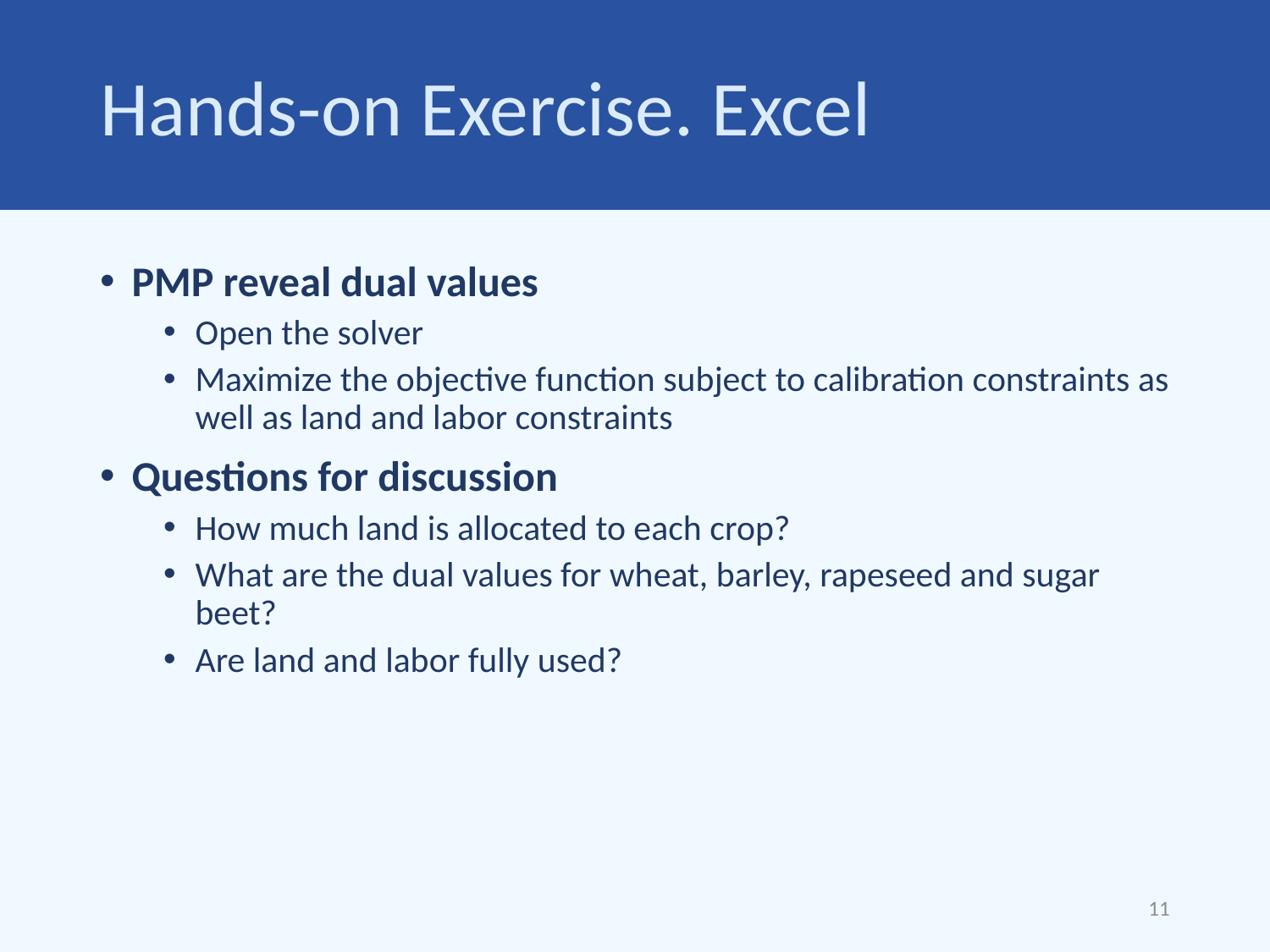

# Hands-on Exercise. Excel
PMP reveal dual values
Open the solver
Maximize the objective function subject to calibration constraints as well as land and labor constraints
Questions for discussion
How much land is allocated to each crop?
What are the dual values for wheat, barley, rapeseed and sugar beet?
Are land and labor fully used?
11